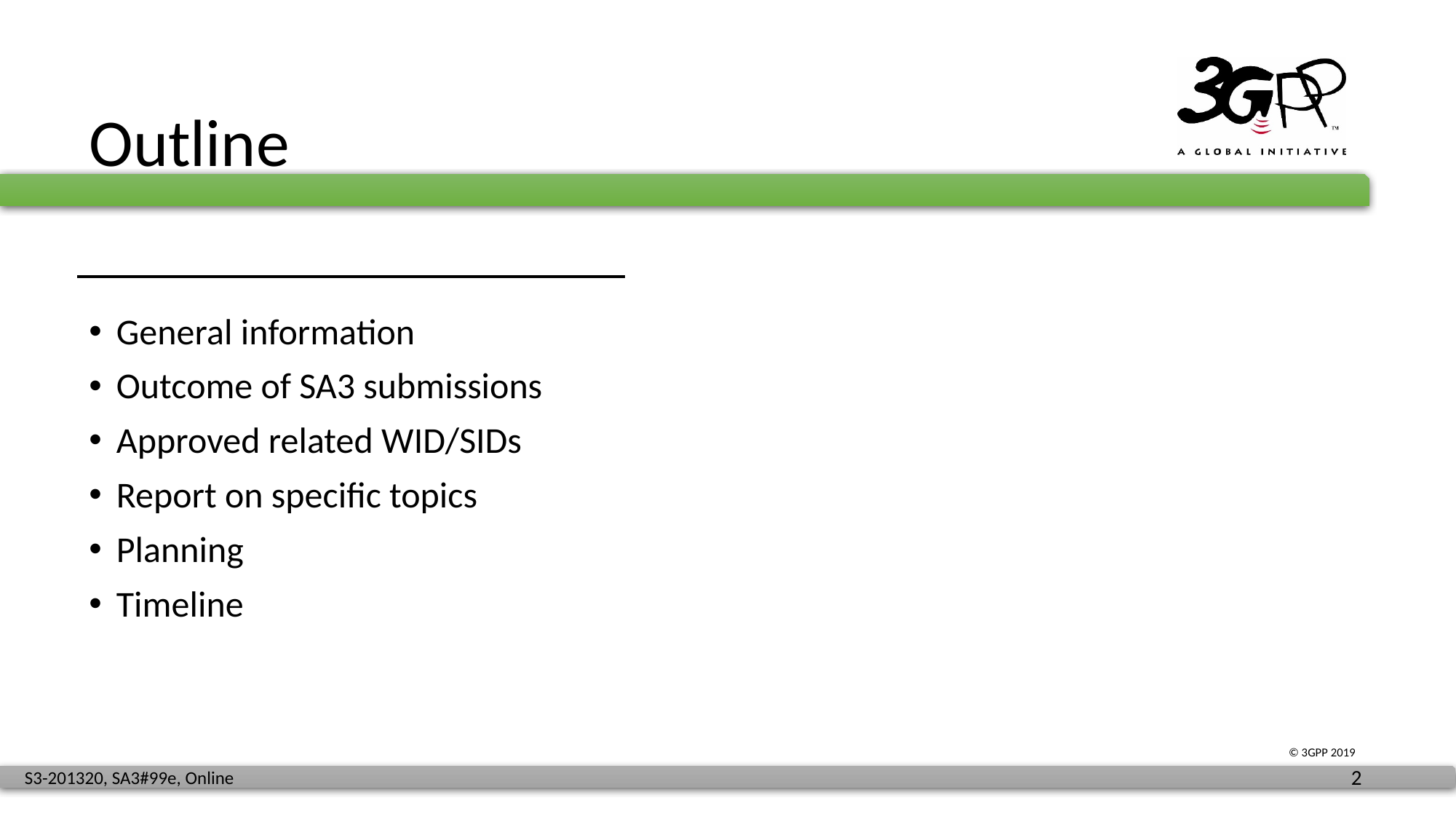

# Outline
General information
Outcome of SA3 submissions
Approved related WID/SIDs
Report on specific topics
Planning
Timeline